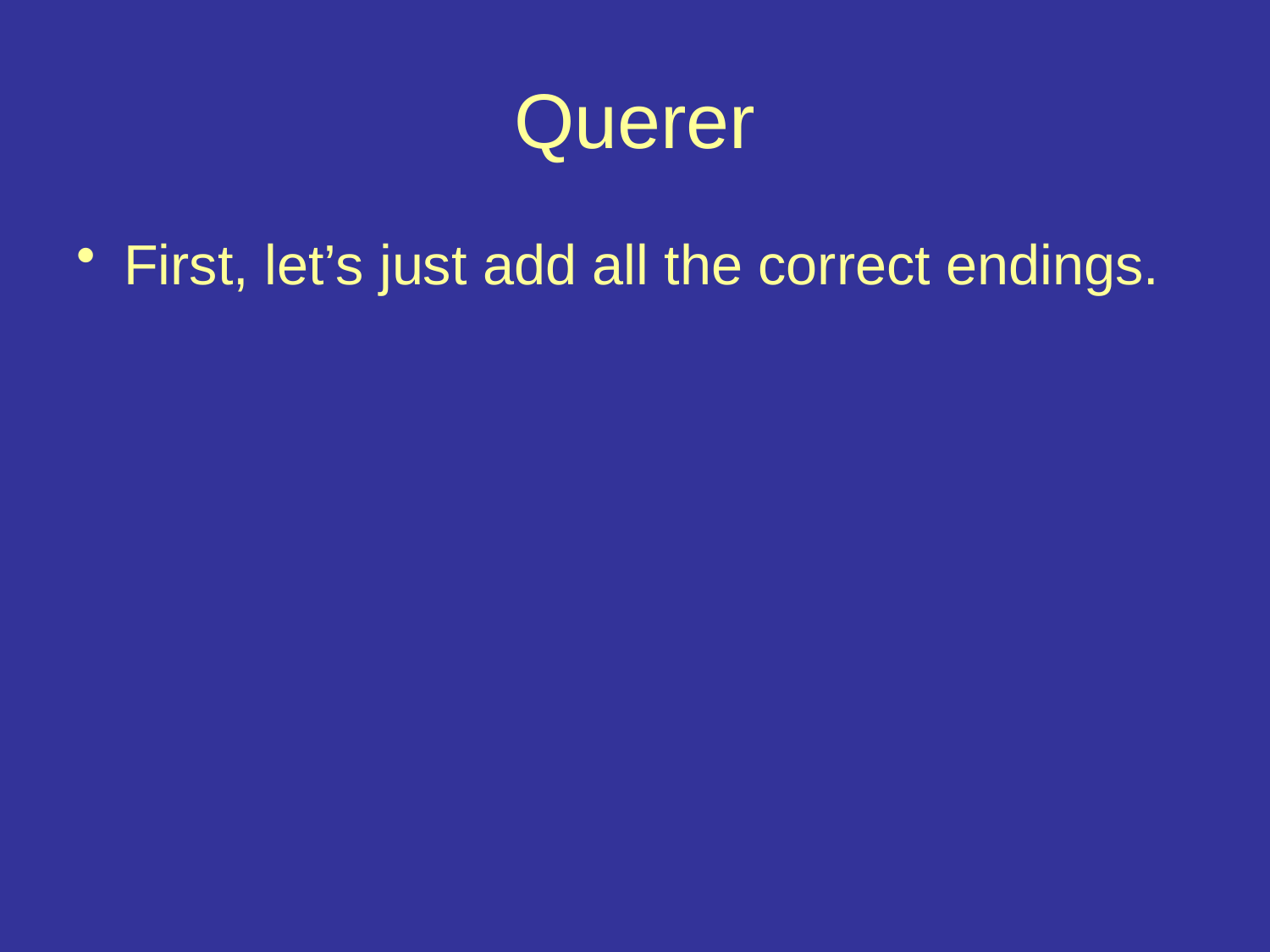

# Querer
First, let’s just add all the correct endings.